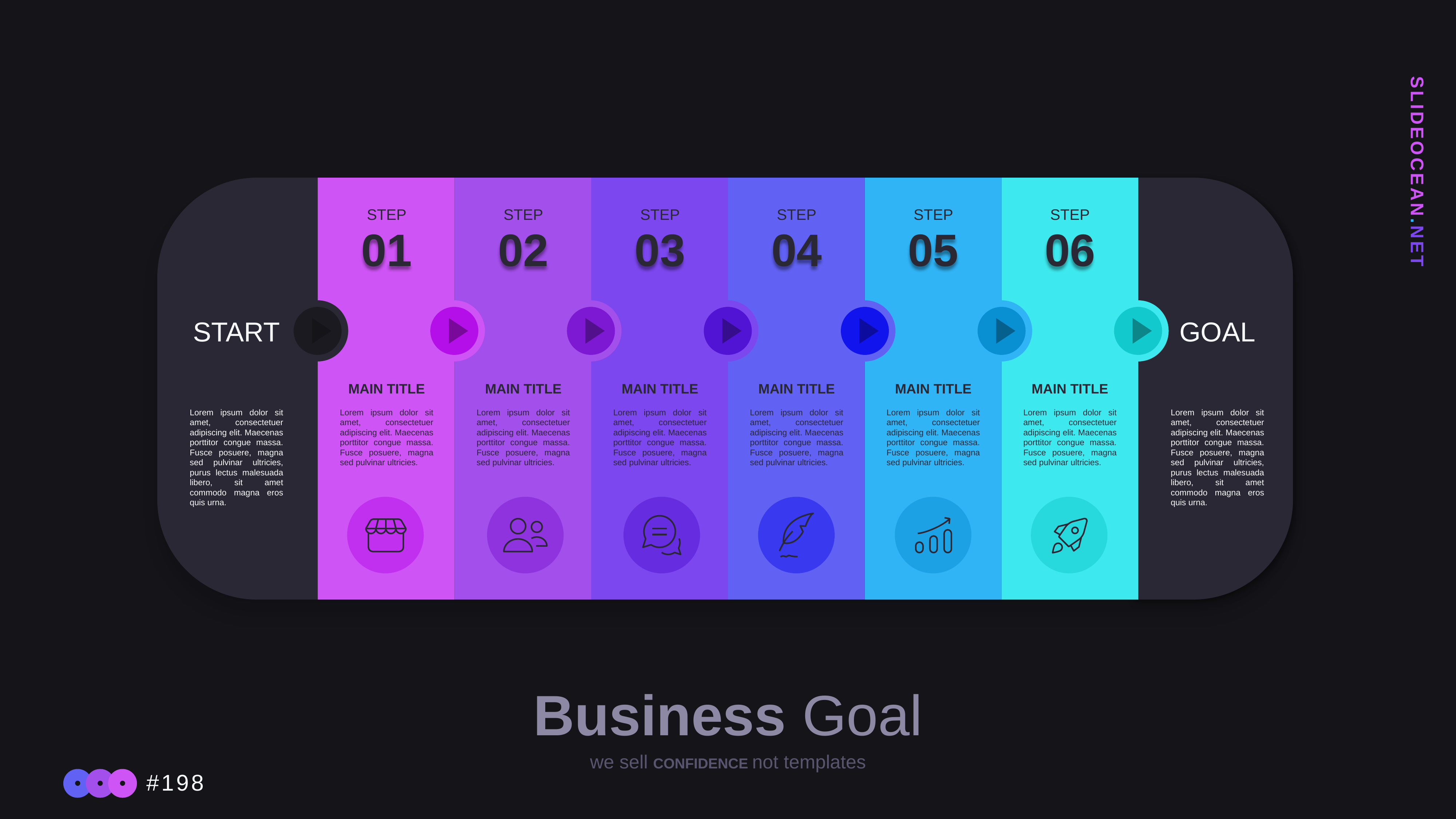

STEP
01
STEP
02
STEP
03
STEP
04
STEP
05
STEP
06
START
Lorem ipsum dolor sit amet, consectetuer adipiscing elit. Maecenas porttitor congue massa. Fusce posuere, magna sed pulvinar ultricies, purus lectus malesuada libero, sit amet commodo magna eros quis urna.
GOAL
Lorem ipsum dolor sit amet, consectetuer adipiscing elit. Maecenas porttitor congue massa. Fusce posuere, magna sed pulvinar ultricies, purus lectus malesuada libero, sit amet commodo magna eros quis urna.
MAIN TITLE
Lorem ipsum dolor sit amet, consectetuer adipiscing elit. Maecenas porttitor congue massa. Fusce posuere, magna sed pulvinar ultricies.
MAIN TITLE
Lorem ipsum dolor sit amet, consectetuer adipiscing elit. Maecenas porttitor congue massa. Fusce posuere, magna sed pulvinar ultricies.
MAIN TITLE
Lorem ipsum dolor sit amet, consectetuer adipiscing elit. Maecenas porttitor congue massa. Fusce posuere, magna sed pulvinar ultricies.
MAIN TITLE
Lorem ipsum dolor sit amet, consectetuer adipiscing elit. Maecenas porttitor congue massa. Fusce posuere, magna sed pulvinar ultricies.
MAIN TITLE
Lorem ipsum dolor sit amet, consectetuer adipiscing elit. Maecenas porttitor congue massa. Fusce posuere, magna sed pulvinar ultricies.
MAIN TITLE
Lorem ipsum dolor sit amet, consectetuer adipiscing elit. Maecenas porttitor congue massa. Fusce posuere, magna sed pulvinar ultricies.

Business Goal
we sell CONFIDENCE not templates
#198